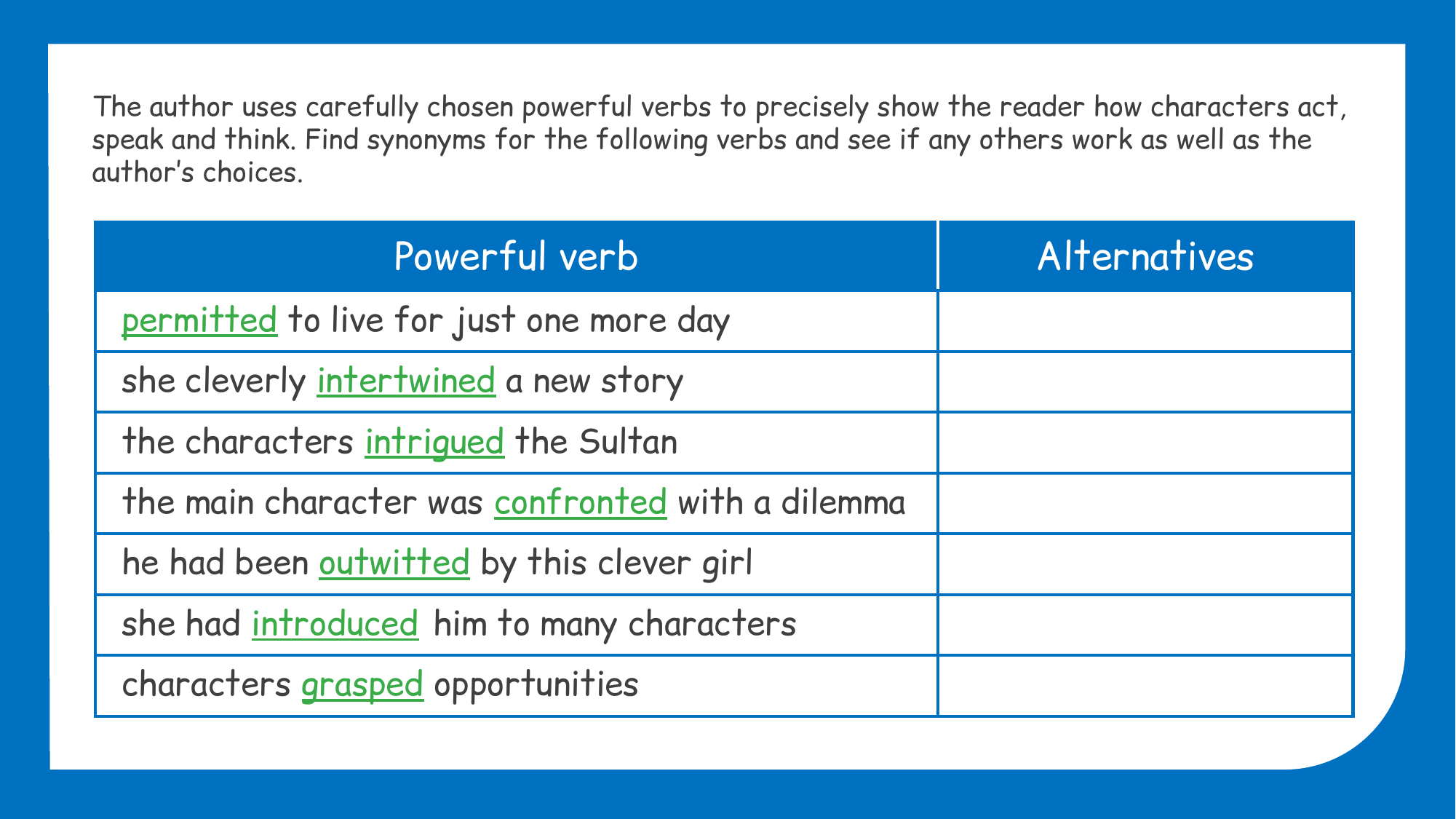

The author uses carefully chosen powerful verbs to precisely show the reader how characters act, speak and think. Find synonyms for the following verbs and see if any others work as well as the author’s choices.
| Powerful verb | Alternatives |
| --- | --- |
| permitted to live for just one more day |  |
| she cleverly intertwined a new story |  |
| the characters intrigued the Sultan |  |
| the main character was confronted with a dilemma |  |
| he had been outwitted by this clever girl |  |
| she had introduced him to many characters |  |
| characters grasped opportunities |  |